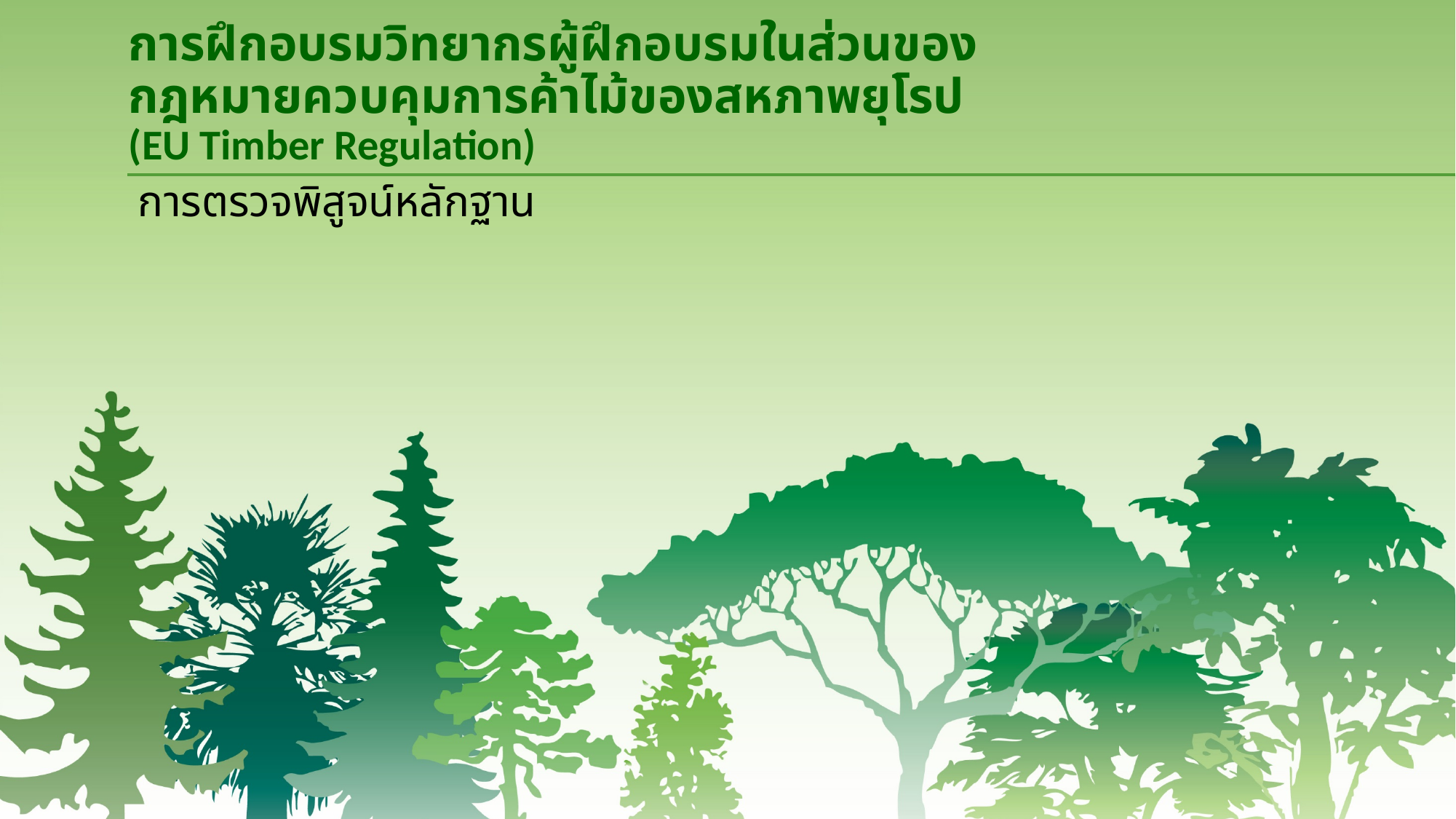

# การฝึกอบรมวิทยากรผู้ฝึกอบรมในส่วนของ กฎหมายควบคุมการค้าไม้ของสหภาพยุโรป (EU Timber Regulation)
การตรวจพิสูจน์หลักฐาน
2